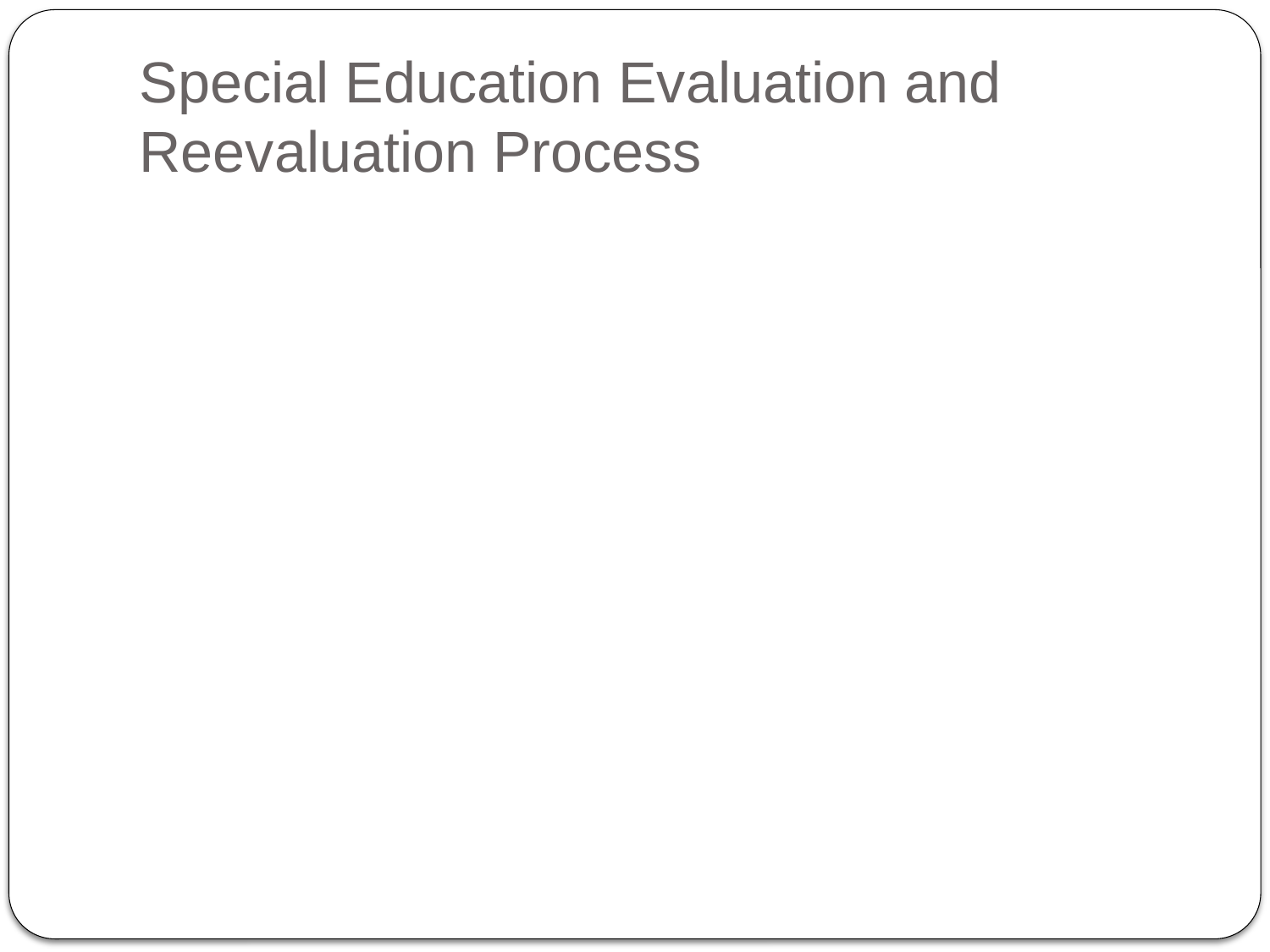

# Special Education Evaluation and Reevaluation Process